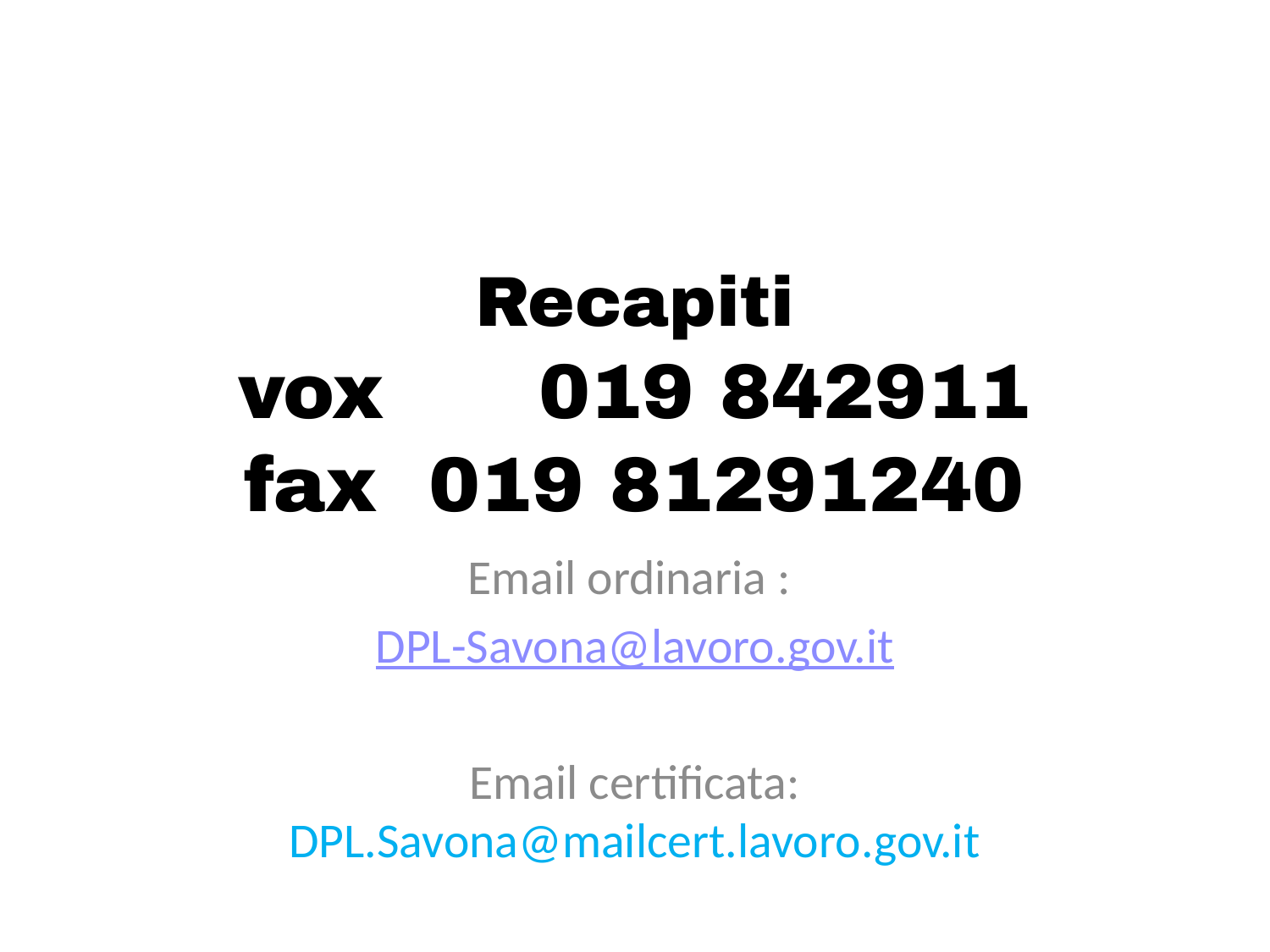

# Recapiti vox      019 842911 fax  019 81291240
Email ordinaria :
DPL-Savona@lavoro.gov.it

Email certificata: DPL.Savona@mailcert.lavoro.gov.it